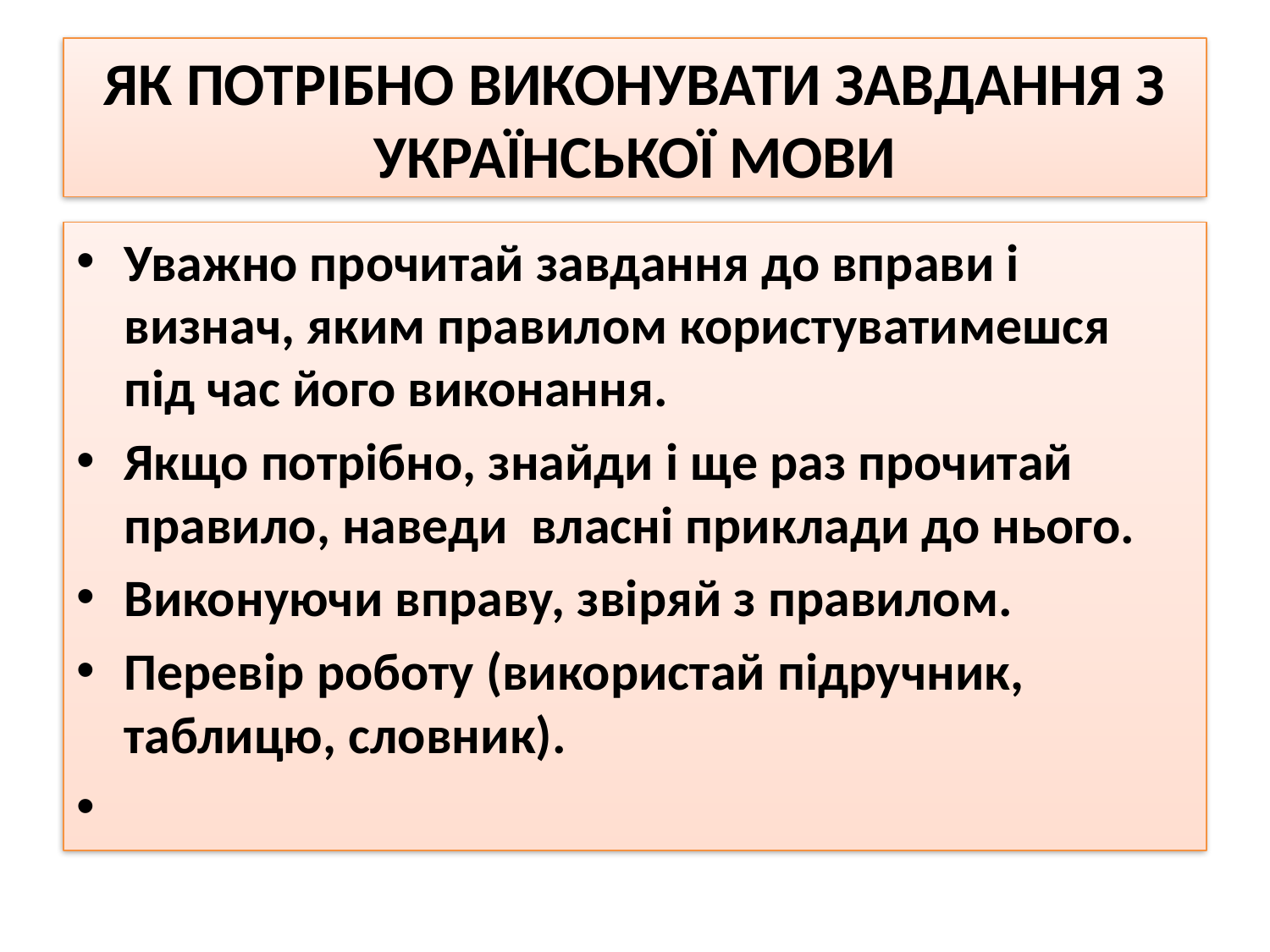

# ЯК ПОТРІБНО ВИКОНУВАТИ ЗАВДАННЯ З УКРАЇНСЬКОЇ МОВИ
Уважно прочитай завдання до вправи і визнач, яким правилом користуватимешся під час його виконання.
Якщо потрібно, знайди і ще раз прочитай правило, наведи  власні приклади до нього.
Виконуючи вправу, звіряй з правилом.
Перевір роботу (використай підручник, таблицю, словник).